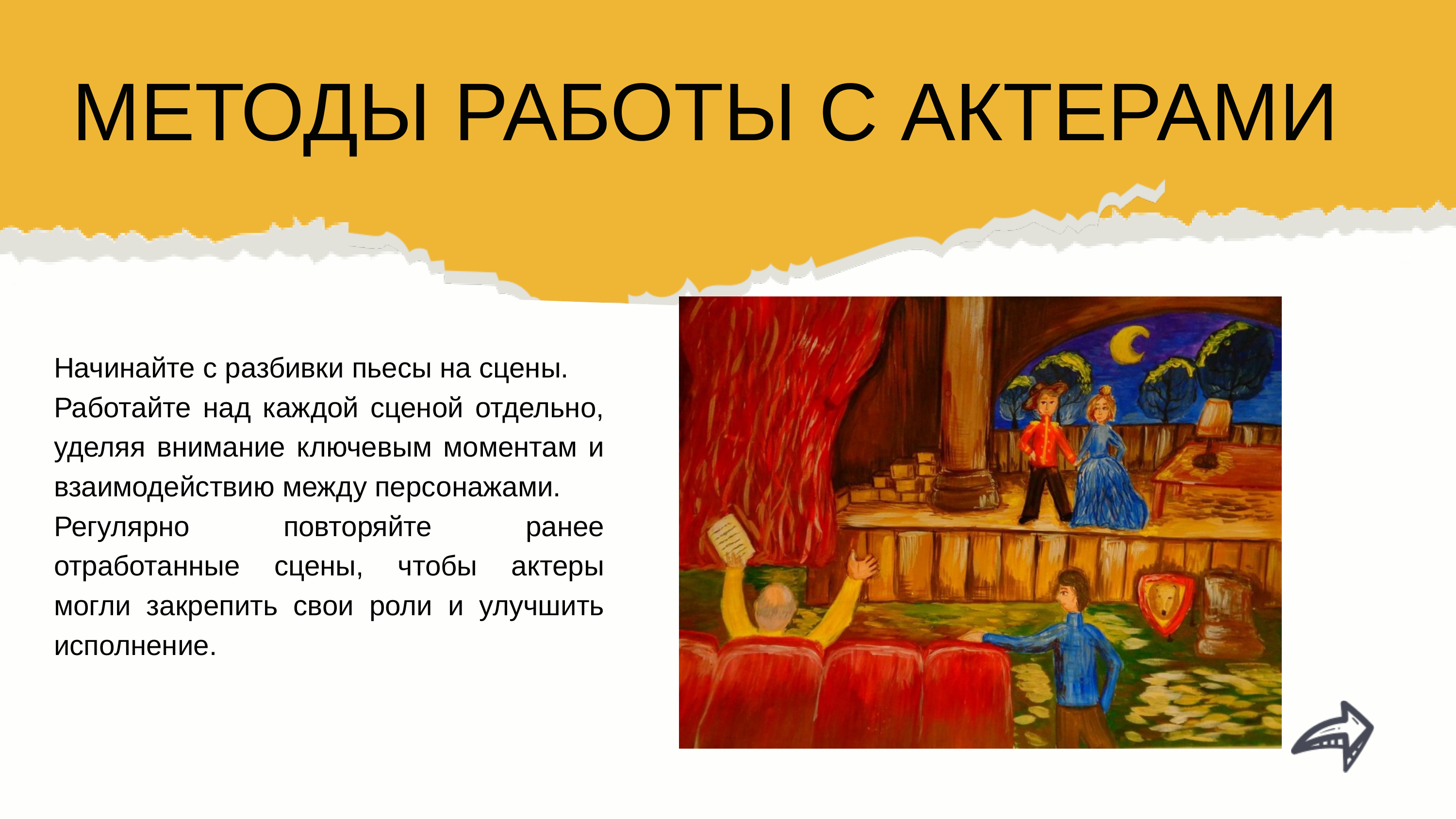

МЕТОДЫ РАБОТЫ С АКТЕРАМИ

Начинайте с разбивки пьесы на сцены.
Работайте над каждой сценой отдельно, уделяя внимание ключевым моментам и взаимодействию между персонажами.
Регулярно повторяйте ранее отработанные сцены, чтобы актеры могли закрепить свои роли и улучшить исполнение.